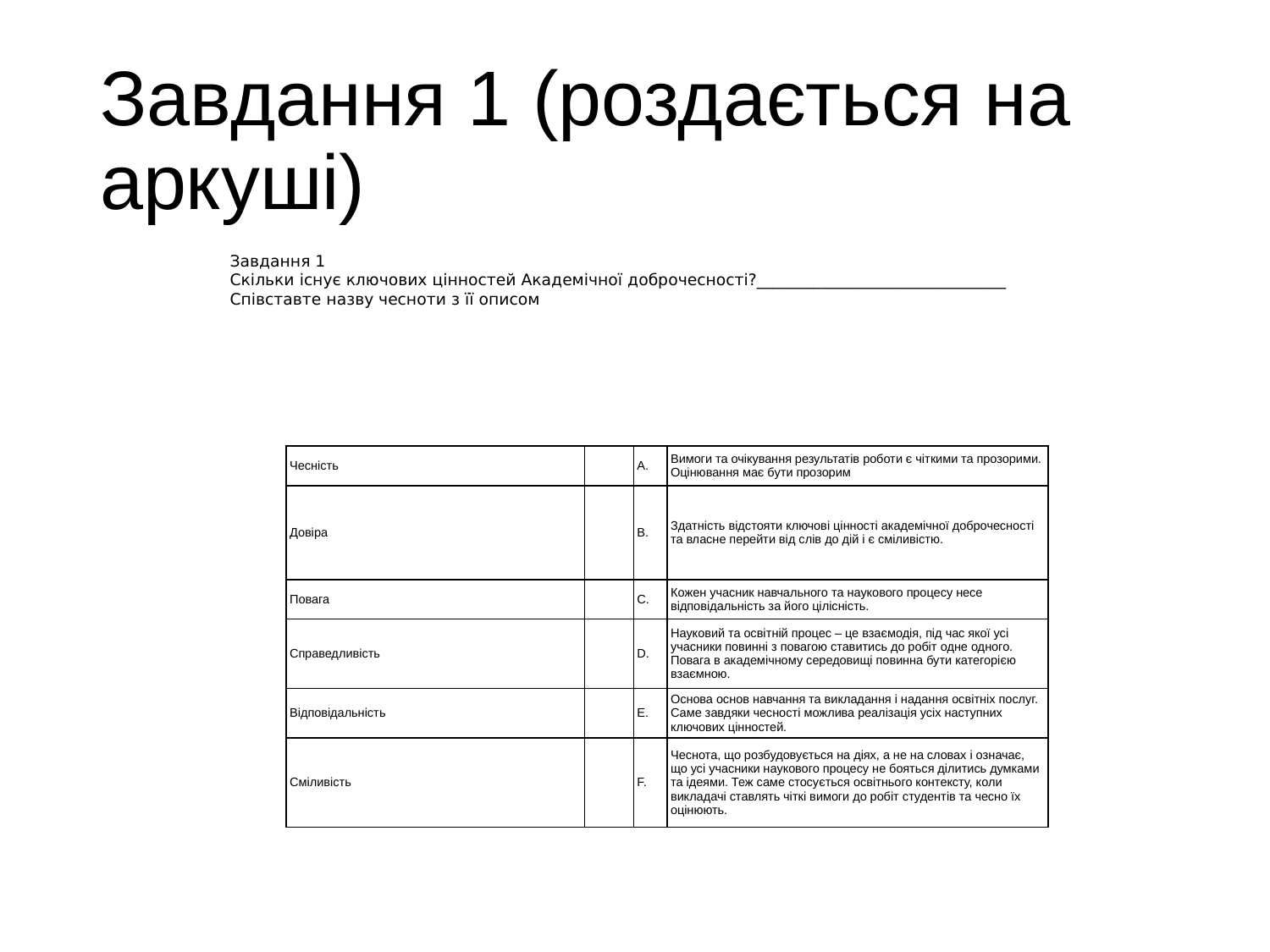

# Завдання 1 (роздається на аркуші)
Завдання 1
Скільки існує ключових цінностей Академічної доброчесності?_______________________________
Співставте назву чесноти з її описом

| Чесність |  | А. | Вимоги та очікування результатів роботи є чіткими та прозорими. Оцінювання має бути прозорим |
| --- | --- | --- | --- |
| Довіра |  | B. | Здатність відстояти ключові цінності академічної доброчесності та власне перейти від слів до дій і є сміливістю. |
| Повага |  | C. | Кожен учасник навчального та наукового процесу несе відповідальність за його цілісність. |
| Справедливість |  | D. | Науковий та освітній процес – це взаємодія, під час якої усі учасники повинні з повагою ставитись до робіт одне одного. Повага в академічному середовищі повинна бути категорією взаємною. |
| Відповідальність |  | E. | Основа основ навчання та викладання і надання освітніх послуг. Саме завдяки чесності можлива реалізація усіх наступних ключових цінностей. |
| Сміливість |  | F. | Чеснота, що розбудовується на діях, а не на словах і означає, що усі учасники наукового процесу не бояться ділитись думками та ідеями. Теж саме стосується освітнього контексту, коли викладачі ставлять чіткі вимоги до робіт студентів та чесно їх оцінюють. |